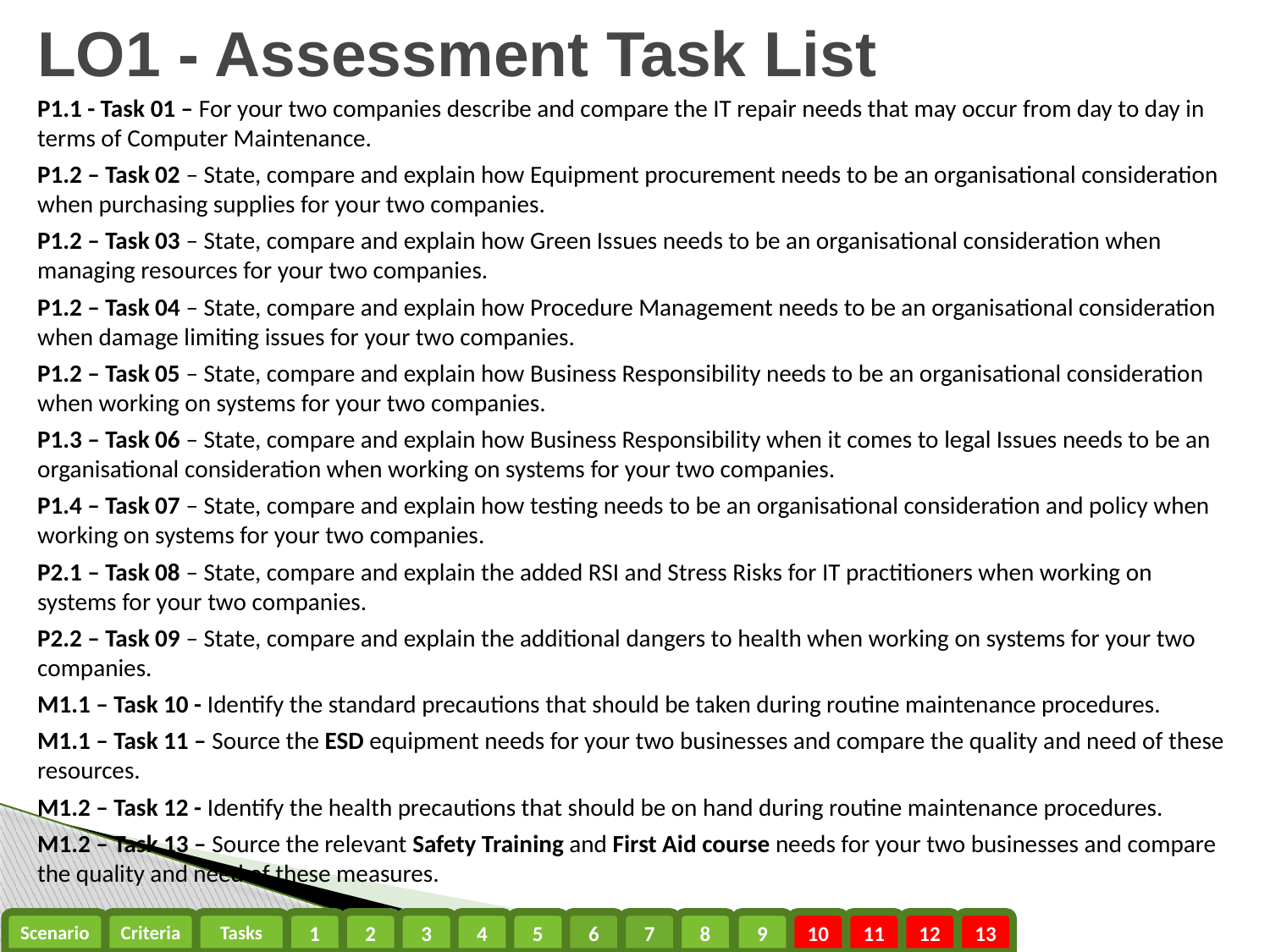

# LO1 - Assessment Task List
P1.1 - Task 01 – For your two companies describe and compare the IT repair needs that may occur from day to day in terms of Computer Maintenance.
P1.2 – Task 02 – State, compare and explain how Equipment procurement needs to be an organisational consideration when purchasing supplies for your two companies.
P1.2 – Task 03 – State, compare and explain how Green Issues needs to be an organisational consideration when managing resources for your two companies.
P1.2 – Task 04 – State, compare and explain how Procedure Management needs to be an organisational consideration when damage limiting issues for your two companies.
P1.2 – Task 05 – State, compare and explain how Business Responsibility needs to be an organisational consideration when working on systems for your two companies.
P1.3 – Task 06 – State, compare and explain how Business Responsibility when it comes to legal Issues needs to be an organisational consideration when working on systems for your two companies.
P1.4 – Task 07 – State, compare and explain how testing needs to be an organisational consideration and policy when working on systems for your two companies.
P2.1 – Task 08 – State, compare and explain the added RSI and Stress Risks for IT practitioners when working on systems for your two companies.
P2.2 – Task 09 – State, compare and explain the additional dangers to health when working on systems for your two companies.
M1.1 – Task 10 - Identify the standard precautions that should be taken during routine maintenance procedures.
M1.1 – Task 11 – Source the ESD equipment needs for your two businesses and compare the quality and need of these resources.
M1.2 – Task 12 - Identify the health precautions that should be on hand during routine maintenance procedures.
M1.2 – Task 13 – Source the relevant Safety Training and First Aid course needs for your two businesses and compare the quality and need of these measures.